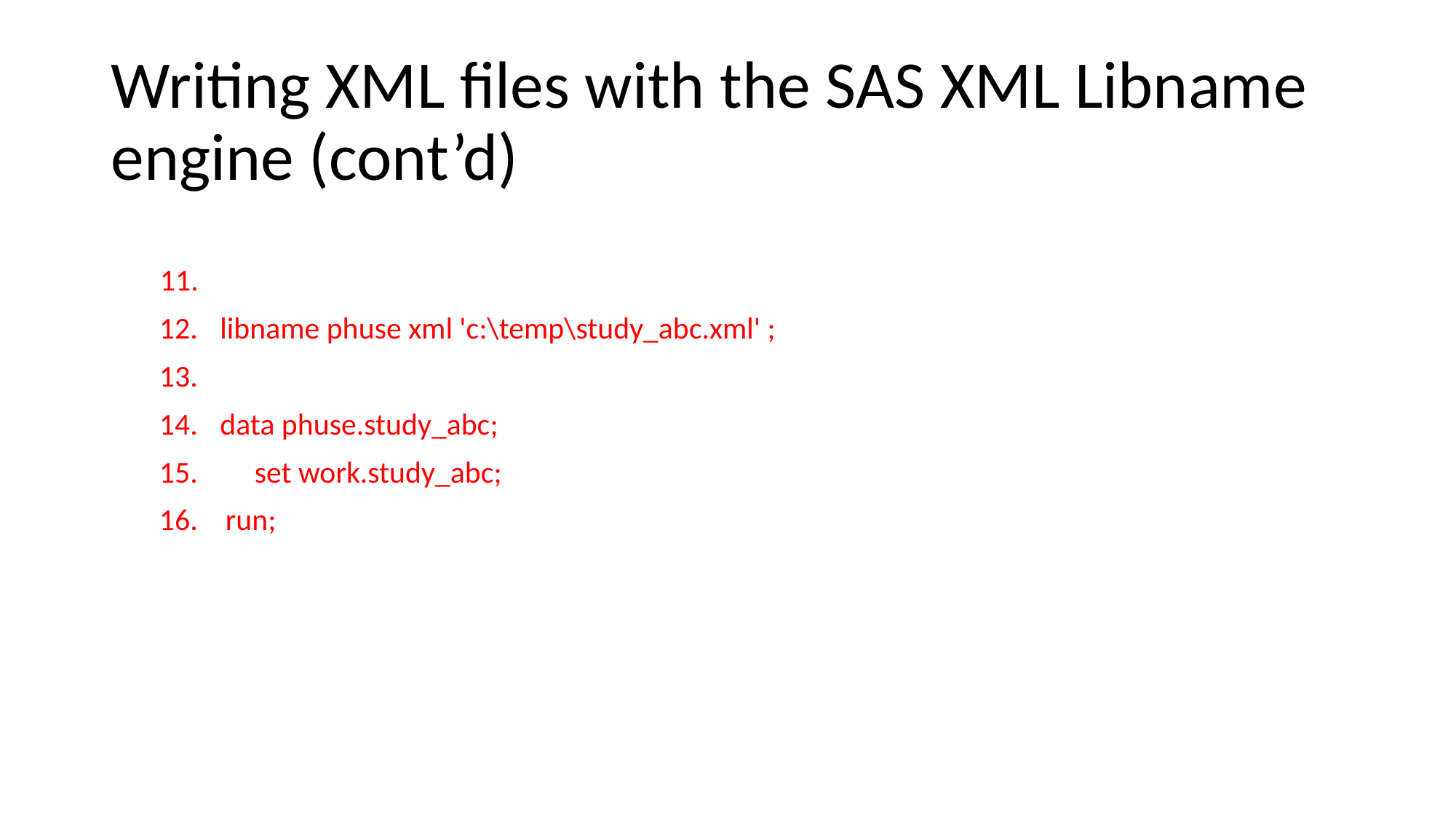

# Writing XML files with the SAS XML Libname engine (cont’d)

         11.
       12.	libname phuse xml 'c:\temp\study_abc.xml' ;
       13.
       14.	data phuse.study_abc;
       15.	     set work.study_abc;
       16.    run;